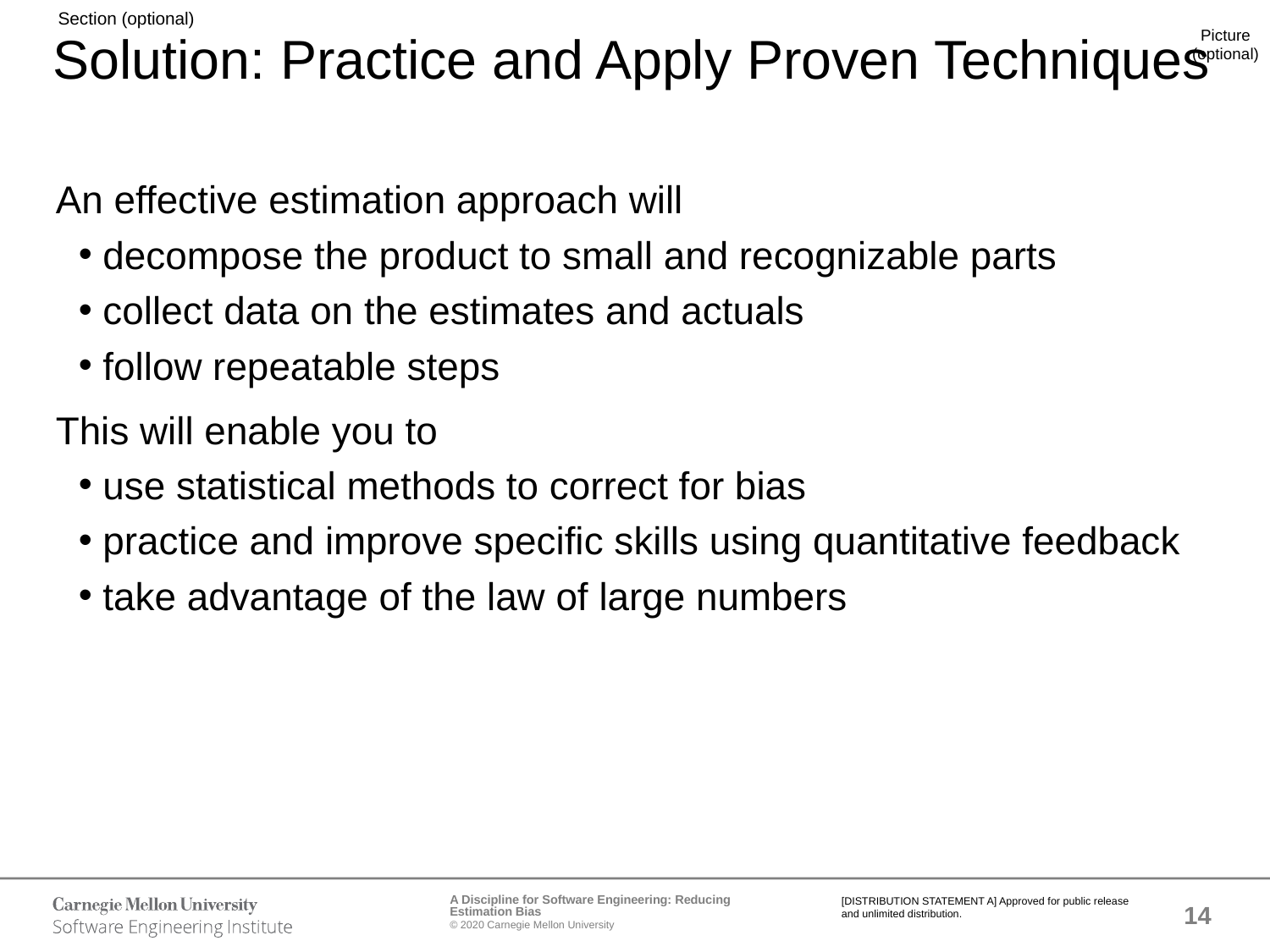

# Solution: Practice and Apply Proven Techniques
An effective estimation approach will
decompose the product to small and recognizable parts
collect data on the estimates and actuals
follow repeatable steps
This will enable you to
use statistical methods to correct for bias
practice and improve specific skills using quantitative feedback
take advantage of the law of large numbers